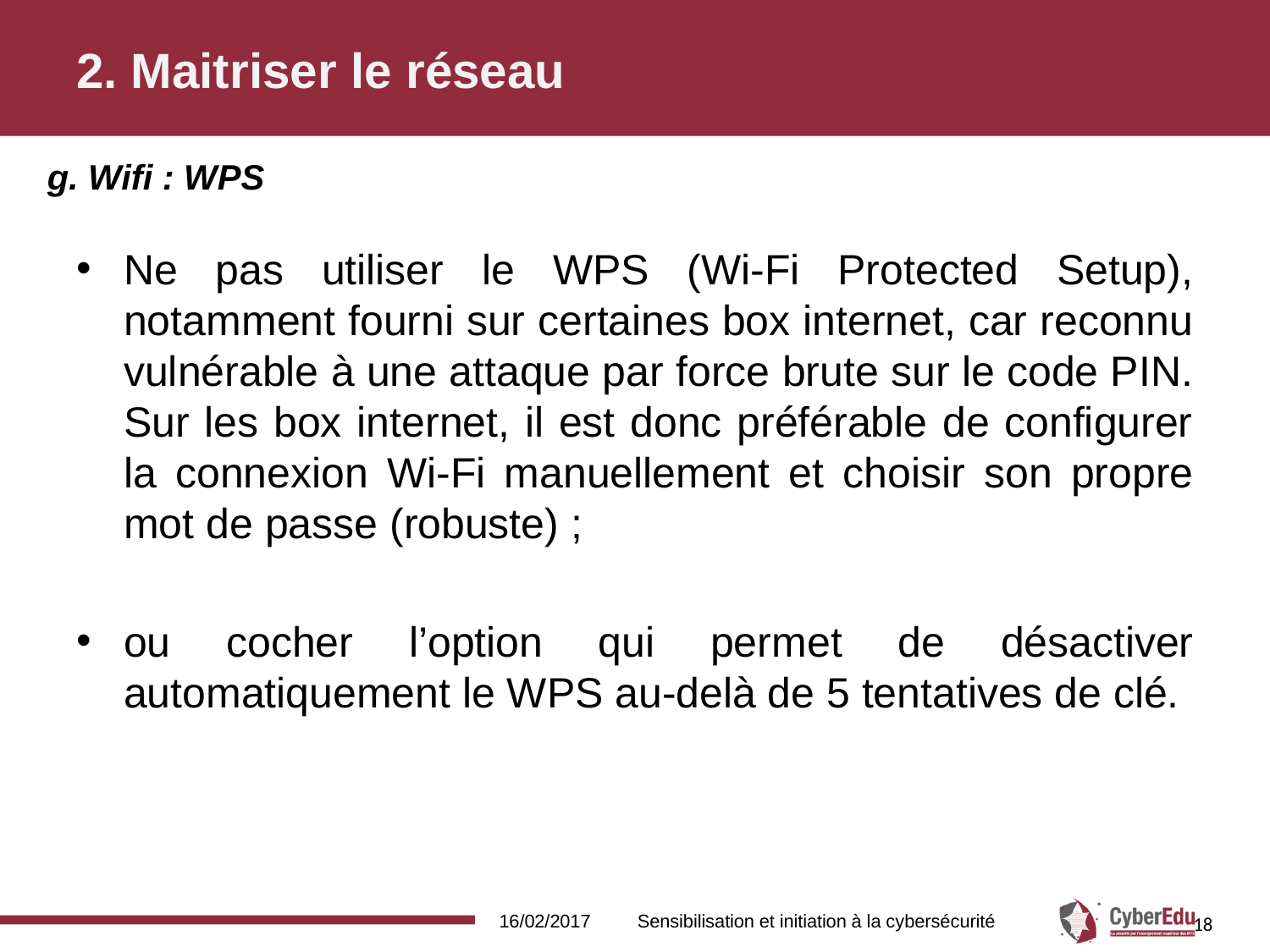

# 2. Maitriser le réseau
g. Wifi : WPS
Ne pas utiliser le WPS (Wi-Fi Protected Setup), notamment fourni sur certaines box internet, car reconnu vulnérable à une attaque par force brute sur le code PIN. Sur les box internet, il est donc préférable de configurer la connexion Wi-Fi manuellement et choisir son propre mot de passe (robuste) ;

ou cocher l’option qui permet de désactiver automatiquement le WPS au-delà de 5 tentatives de clé.

16/02/2017
Sensibilisation et initiation à la cybersécurité